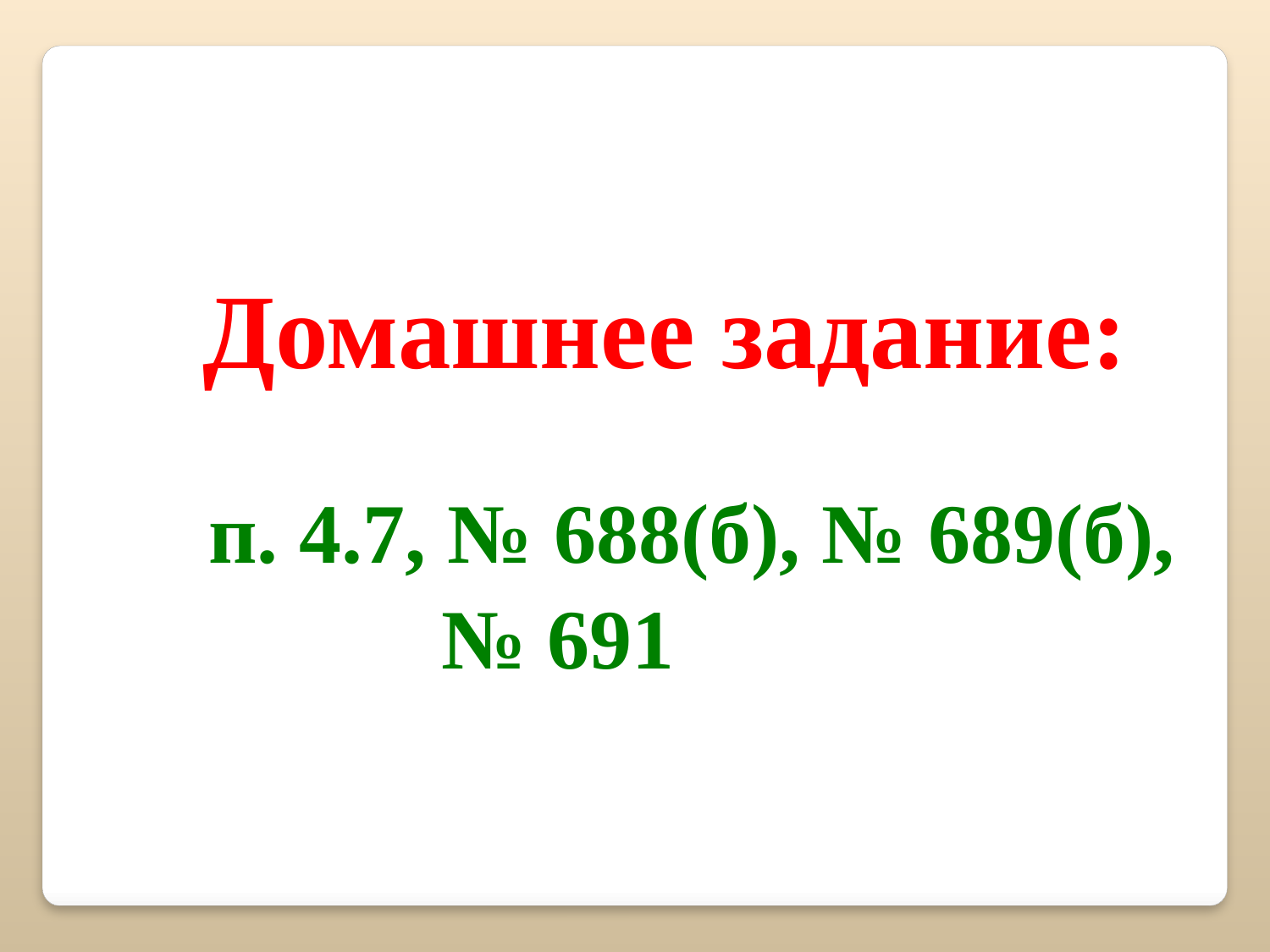

Домашнее задание:
п. 4.7, № 688(б), № 689(б),
           № 691